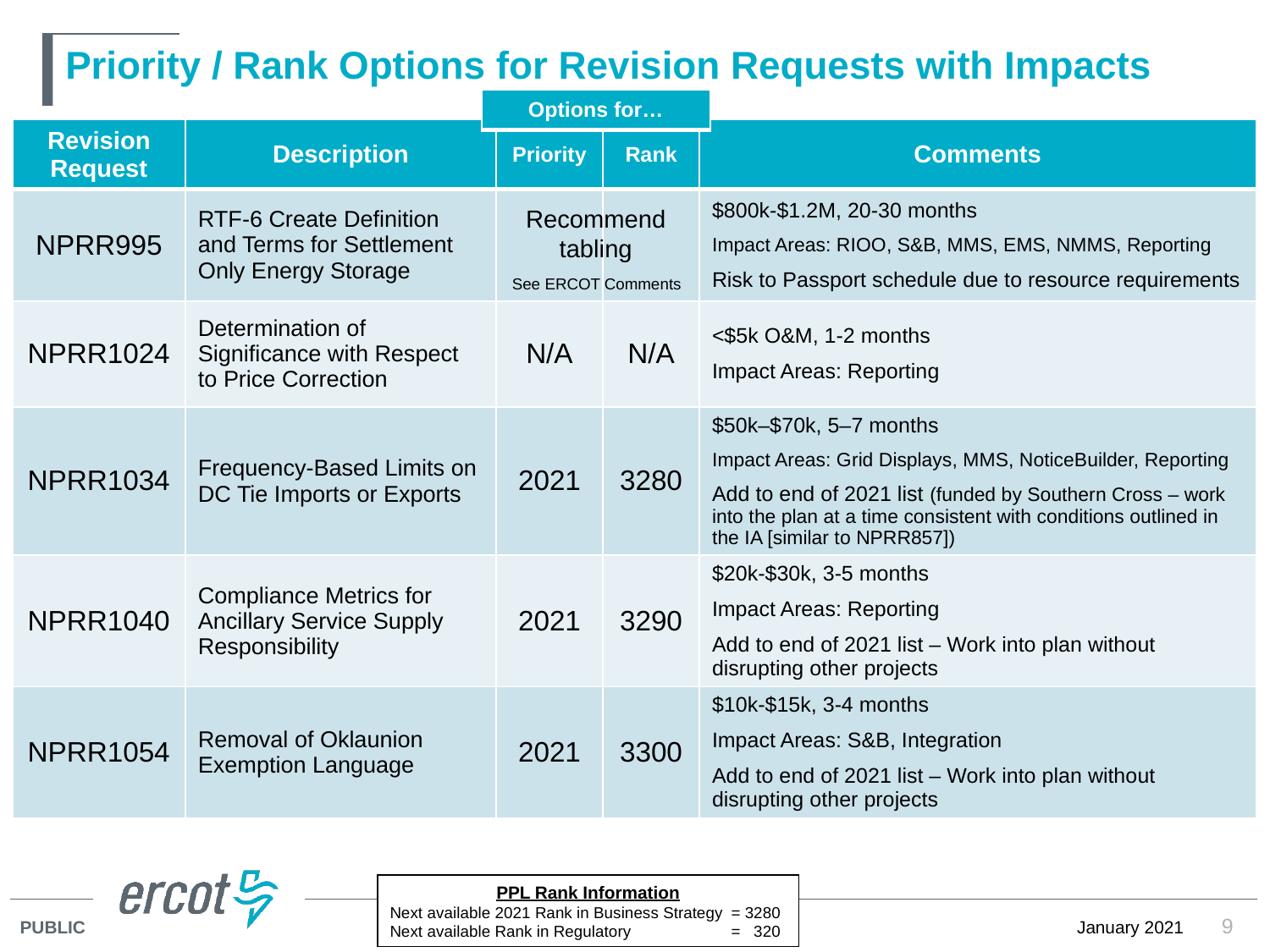

# Priority / Rank Options for Revision Requests with Impacts
| Options for… |
| --- |
| Revision Request | Description | Priority | Rank | Comments |
| --- | --- | --- | --- | --- |
| NPRR995 | RTF-6 Create Definition and Terms for Settlement Only Energy Storage |  |  | $800k-$1.2M, 20-30 months Impact Areas: RIOO, S&B, MMS, EMS, NMMS, Reporting Risk to Passport schedule due to resource requirements |
| NPRR1024 | Determination of Significance with Respect to Price Correction | N/A | N/A | <$5k O&M, 1-2 months Impact Areas: Reporting |
| NPRR1034 | Frequency-Based Limits on DC Tie Imports or Exports | 2021 | 3280 | $50k–$70k, 5–7 months Impact Areas: Grid Displays, MMS, NoticeBuilder, Reporting Add to end of 2021 list (funded by Southern Cross – work into the plan at a time consistent with conditions outlined in the IA [similar to NPRR857]) |
| NPRR1040 | Compliance Metrics for Ancillary Service Supply Responsibility | 2021 | 3290 | $20k-$30k, 3-5 months Impact Areas: Reporting Add to end of 2021 list – Work into plan without disrupting other projects |
| NPRR1054 | Removal of Oklaunion Exemption Language | 2021 | 3300 | $10k-$15k, 3-4 months Impact Areas: S&B, Integration Add to end of 2021 list – Work into plan without disrupting other projects |
Recommend tabling
See ERCOT Comments
PPL Rank Information
Next available 2021 Rank in Business Strategy 	= 3280
Next available Rank in Regulatory	=   320
9